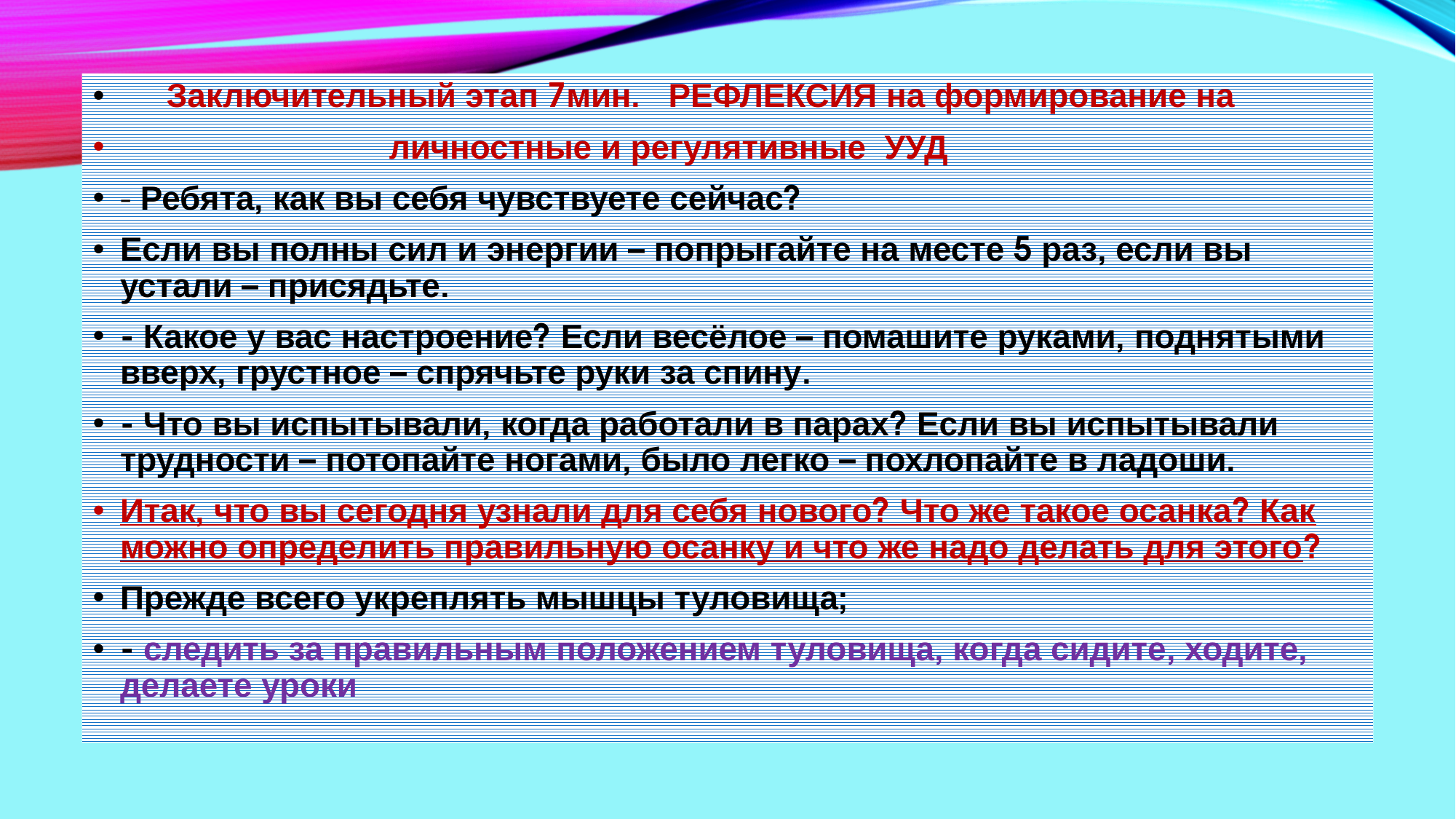

Заключительный этап 7мин.   РЕФЛЕКСИЯ на формирование на
                             личностные и регулятивные  УУД
- Ребята, как вы себя чувствуете сейчас?
Если вы полны сил и энергии – попрыгайте на месте 5 раз, если вы устали – присядьте.
- Какое у вас настроение? Если весёлое – помашите руками, поднятыми вверх, грустное – спрячьте руки за спину.
- Что вы испытывали, когда работали в парах? Если вы испытывали трудности – потопайте ногами, было легко – похлопайте в ладоши.
Итак, что вы сегодня узнали для себя нового? Что же такое осанка? Как можно определить правильную осанку и что же надо делать для этого?
Прежде всего укреплять мышцы туловища;
- следить за правильным положением туловища, когда сидите, ходите, делаете уроки